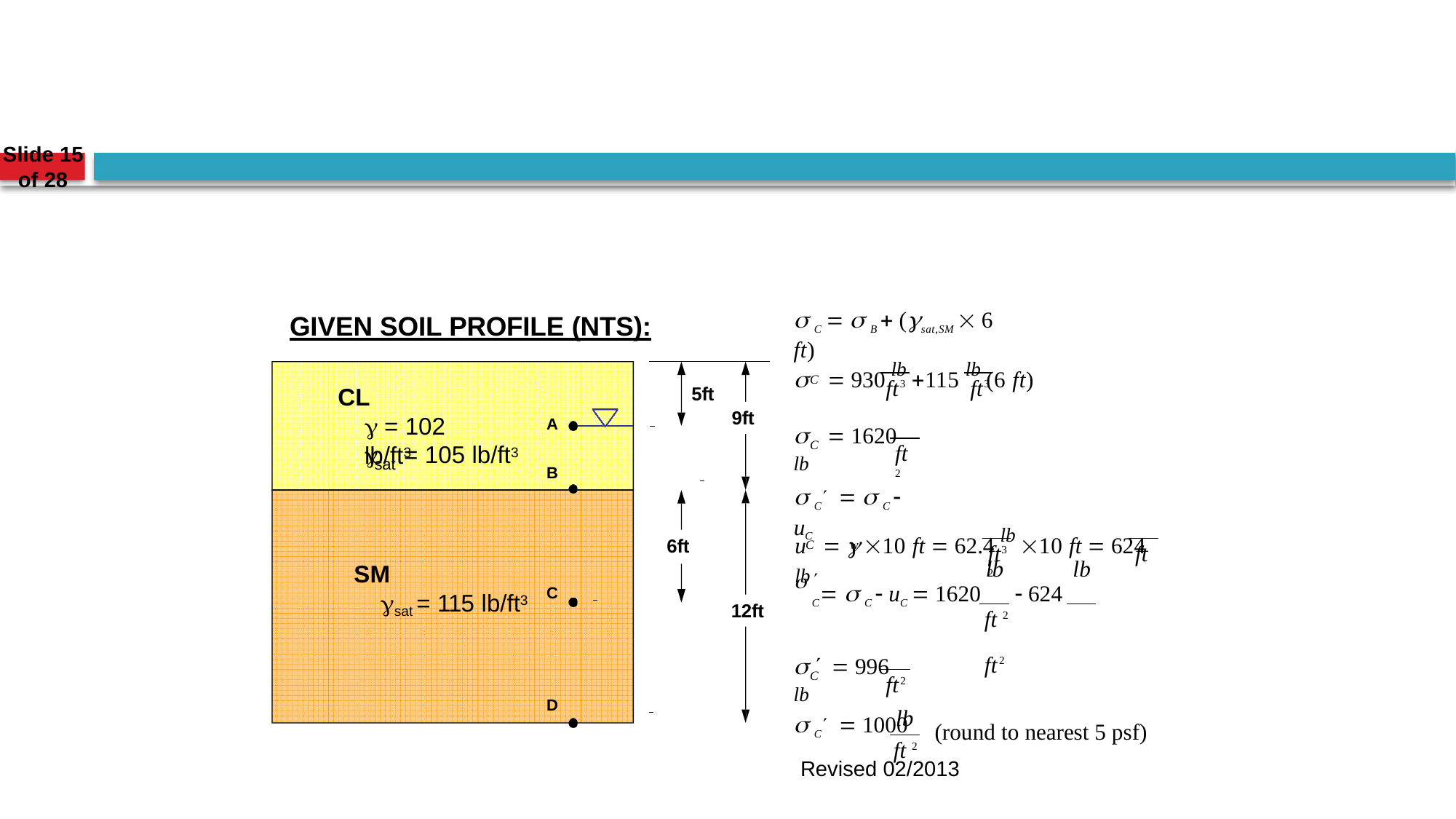

14.330 SOIL MECHANICS  Effective Stress
Slide 15 of 28
σ C = σ B + (γsat,SM × 6 ft)
GIVEN SOIL PROFILE (NTS):
σ	= 930 lb +115 lb (6 ft)

C
ft3	ft3

5ft
 		9ft

CL
γ = 102 lb/ft3

A
σ	= 1620 lb

C
ft 2
γ	= 105 lb/ft3

sat
B
σ C′ = σ C − uC

u	= γ	×10 ft = 62.4 lb ×10 ft = 624 lb

6ft
C	w
ft3	ft 2

SM
γsat = 115 lb/ft3
σ ′	lb	lb
C= σ C − uC = 1620	− 624
ft 2	ft2
C

12ft

σ ′ = 996 lb
C
ft2

D

lb
σ C′ = 1000
ft 2
(round to nearest 5 psf)

Revised 02/2013